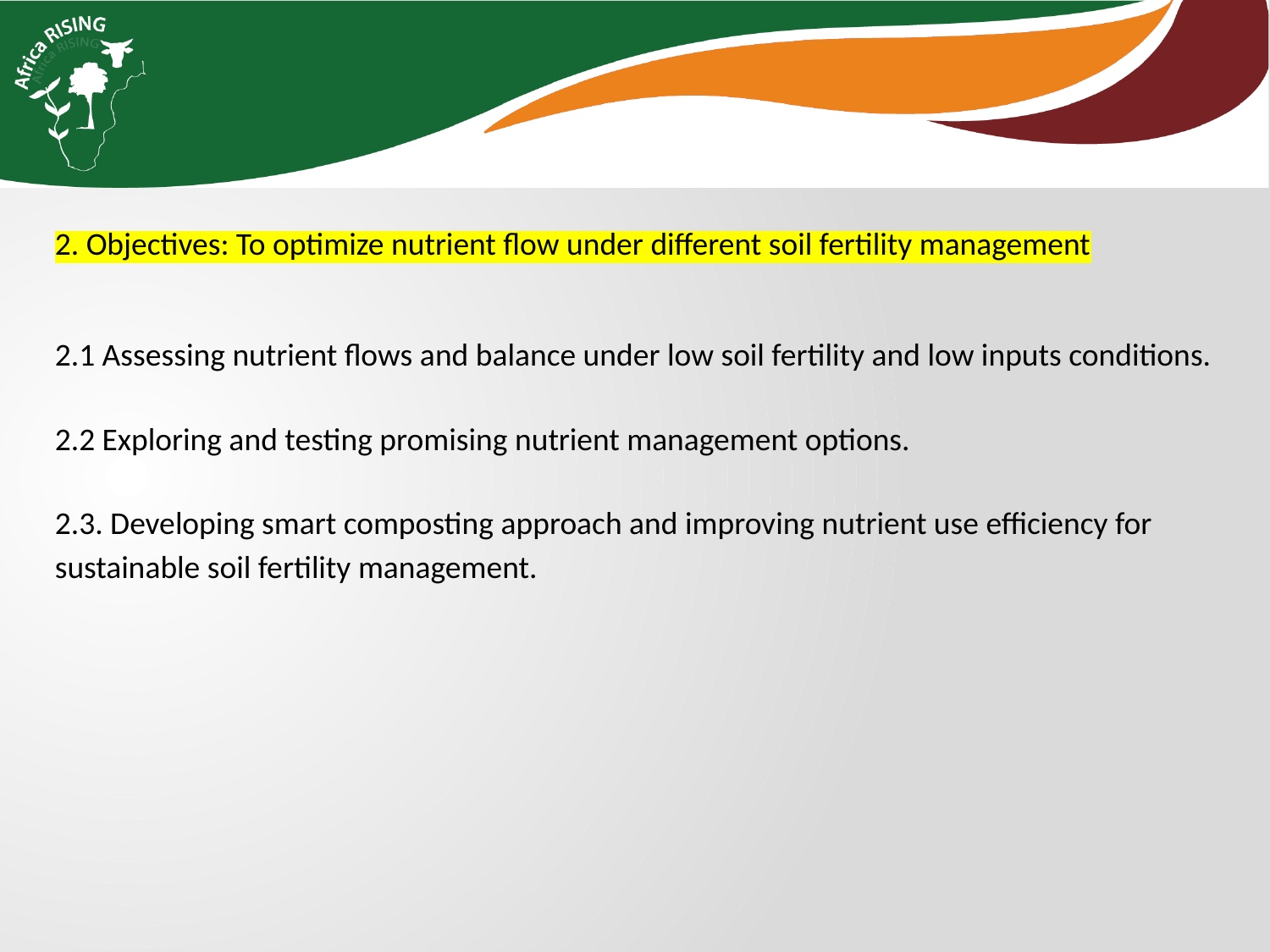

2. Objectives: To optimize nutrient flow under different soil fertility management
2.1 Assessing nutrient flows and balance under low soil fertility and low inputs conditions.
2.2 Exploring and testing promising nutrient management options.
2.3. Developing smart composting approach and improving nutrient use efficiency for sustainable soil fertility management.